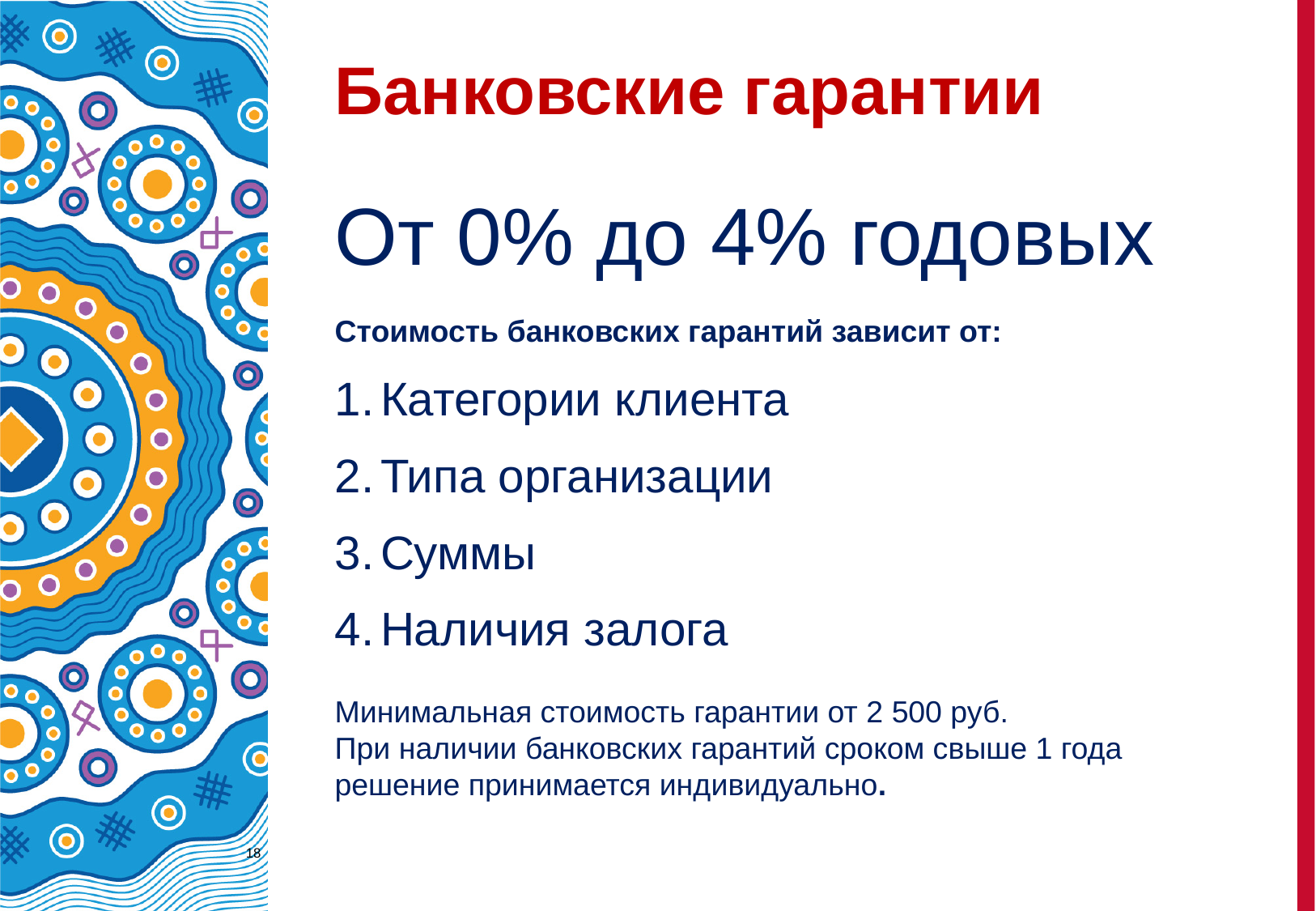

Банковские гарантии
От 0% до 4% годовых
Стоимость банковских гарантий зависит от:
Категории клиента
Типа организации
Суммы
Наличия залога

Минимальная стоимость гарантии от 2 500 руб.
При наличии банковских гарантий сроком свыше 1 года решение принимается индивидуально.
18